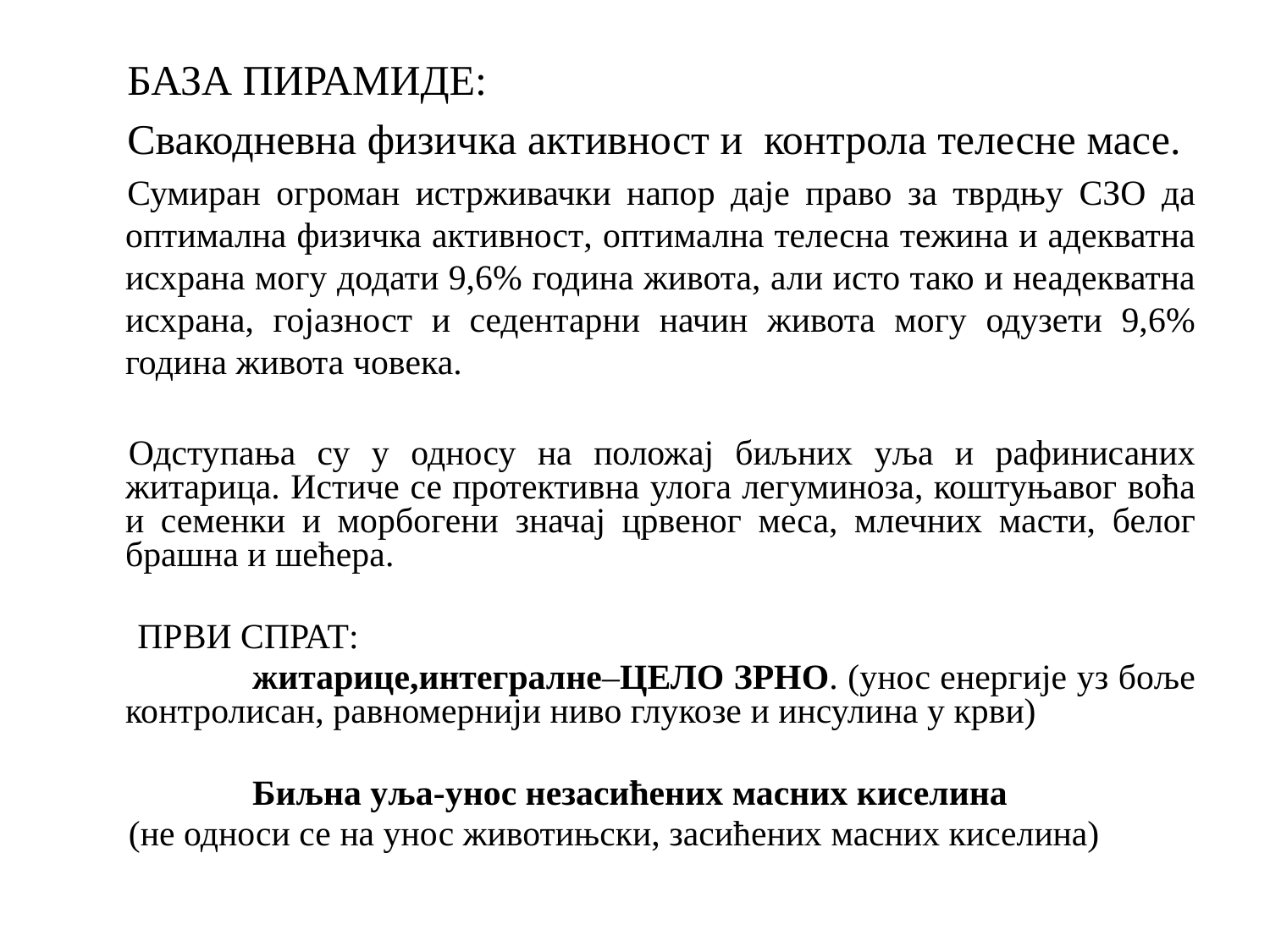

БАЗА ПИРАМИДЕ:
Свакодневна физичка активност и  контрола телесне масе.
Сумиран огроман истрживачки напор даје право за тврдњу СЗО да оптимална физичка активност, оптимална телесна тежина и адекватна исхрана могу додати 9,6% година живота, али исто тако и неадекватна исхрана, гојазност и седентарни начин живота могу одузети 9,6% година живота човека.

Одступања су у односу на положај биљних уља и рафинисаних житарица. Истиче се протективна улога легуминоза, коштуњавог воћа и семенки и морбогени значај црвеног меса, млечних масти, белог брашна и шећера.

 ПРВИ СПРАТ:
	житарице,интегралне–ЦЕЛО ЗРНО. (унос енергије уз боље контролисан, равномернији ниво глукозе и инсулина у крви)

	Биљна уља-унос незасићених масних киселина
(не односи се на унос животињски, засићених масних киселина)